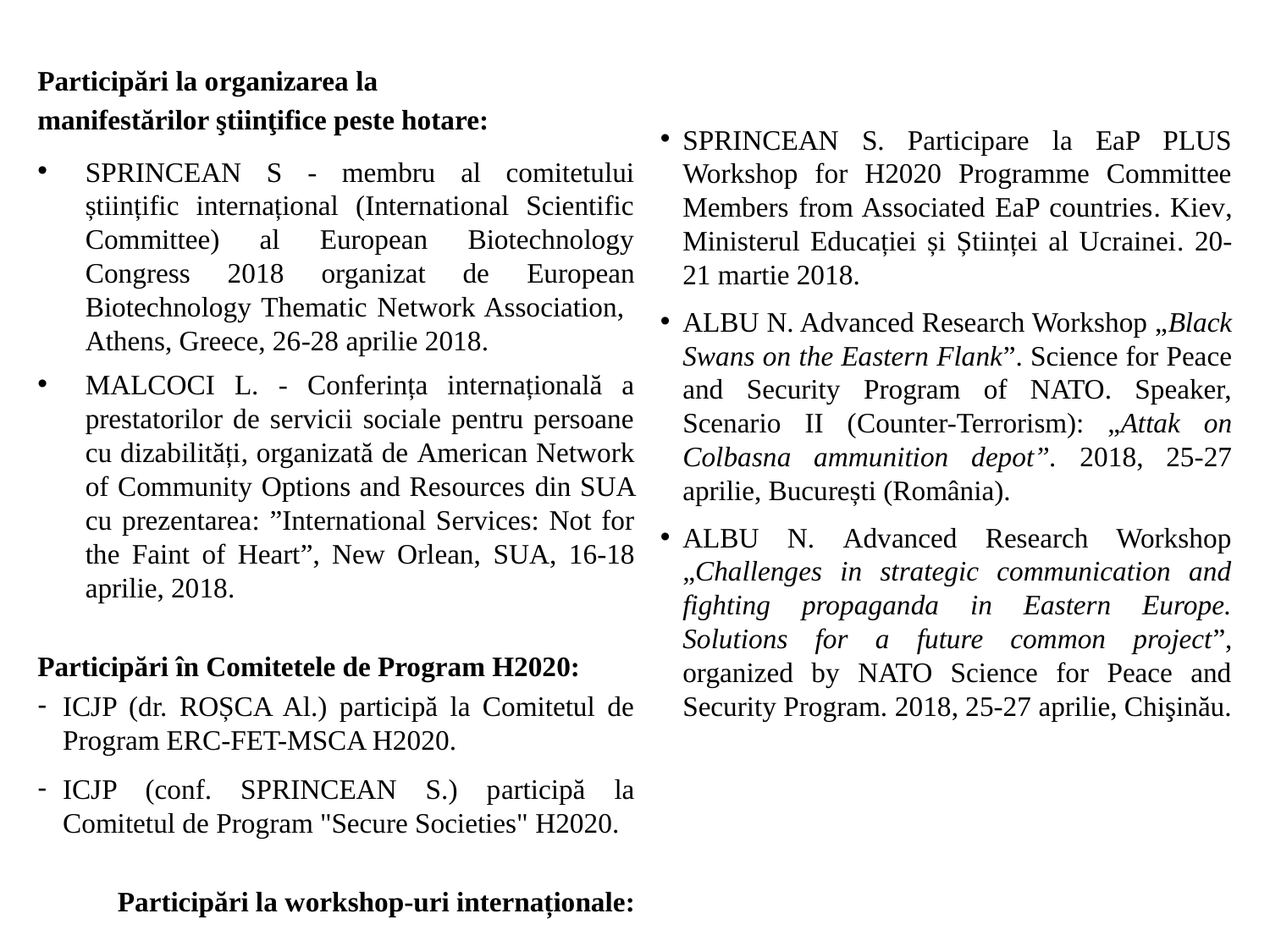

Participări la organizarea la
manifestărilor ştiinţifice peste hotare:

SPRINCEAN S - membru al comitetului științific internațional (International Scientific Committee) al European Biotechnology Congress 2018 organizat de European Biotechnology Thematic Network Association,  Athens, Greece, 26-28 aprilie 2018.

MALCOCI L. - Conferința internațională a prestatorilor de servicii sociale pentru persoane cu dizabilități, organizată de American Network of Community Options and Resources din SUA cu prezentarea: ”International Services: Not for the Faint of Heart”, New Orlean, SUA, 16-18 aprilie, 2018.

Participări în Comitetele de Program H2020:
ICJP (dr. ROȘCA Al.) participă la Comitetul de Program ERC-FET-MSCA H2020.

ICJP (conf. SPRINCEAN S.) participă la Comitetul de Program "Secure Societies" H2020.

Participări la workshop-uri internaționale:

SPRINCEAN S. Participare la EaP PLUS Workshop for H2020 Programme Committee Members from Associated EaP countries. Kiev, Ministerul Educației și Științei al Ucrainei. 20-21 martie 2018.

ALBU N. Advanced Research Workshop „Black Swans on the Eastern Flank”. Science for Peace and Security Program of NATO. Speaker, Scenario II (Counter-Terrorism): „Attak on Colbasna ammunition depot”. 2018, 25-27 aprilie, București (România).

ALBU N. Advanced Research Workshop „Challenges in strategic communication and fighting propaganda in Eastern Europe. Solutions for a future common project”, organized by NATO Science for Peace and Security Program. 2018, 25-27 aprilie, Chişinău.